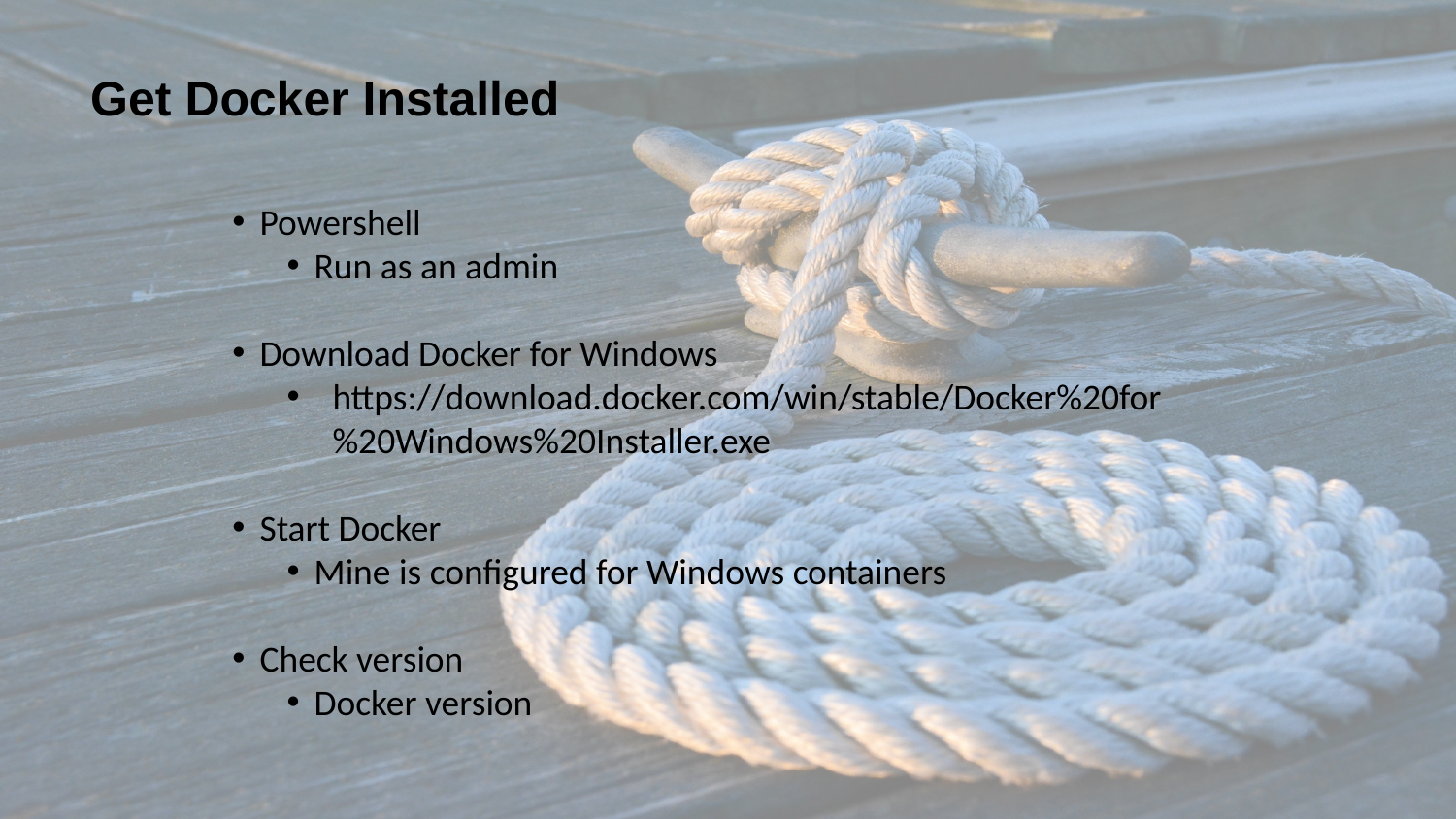

# Get Docker Installed
Powershell
Run as an admin

Download Docker for Windows
https://download.docker.com/win/stable/Docker%20for%20Windows%20Installer.exe

Start Docker
Mine is configured for Windows containers

Check version
Docker version